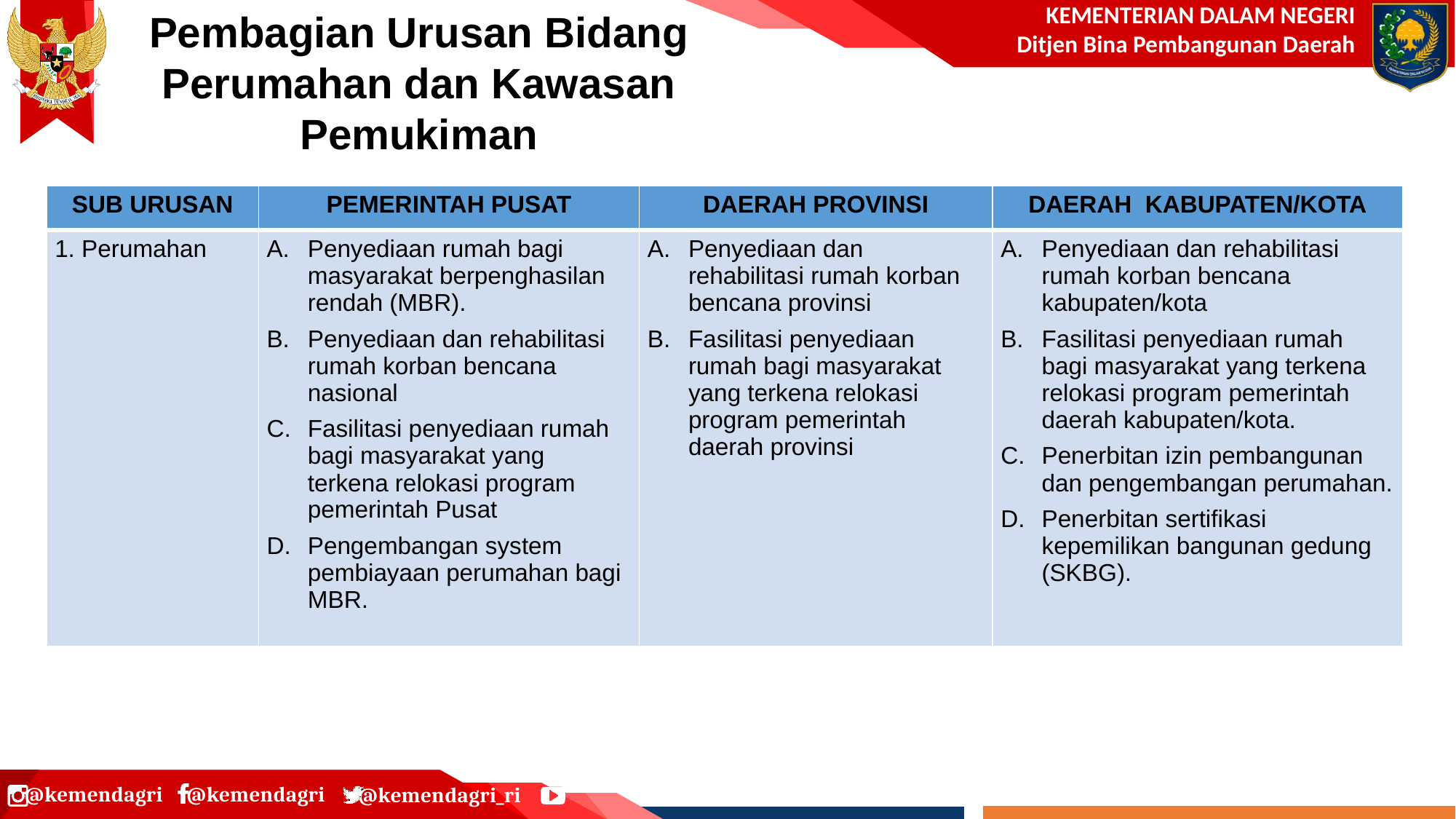

Pembagian Urusan Bidang Perumahan dan Kawasan Pemukiman
| SUB URUSAN | PEMERINTAH PUSAT | DAERAH PROVINSI | DAERAH KABUPATEN/KOTA |
| --- | --- | --- | --- |
| 1. Perumahan | Penyediaan rumah bagi masyarakat berpenghasilan rendah (MBR). Penyediaan dan rehabilitasi rumah korban bencana nasional Fasilitasi penyediaan rumah bagi masyarakat yang terkena relokasi program pemerintah Pusat Pengembangan system pembiayaan perumahan bagi MBR. | Penyediaan dan rehabilitasi rumah korban bencana provinsi Fasilitasi penyediaan rumah bagi masyarakat yang terkena relokasi program pemerintah daerah provinsi | Penyediaan dan rehabilitasi rumah korban bencana kabupaten/kota Fasilitasi penyediaan rumah bagi masyarakat yang terkena relokasi program pemerintah daerah kabupaten/kota. Penerbitan izin pembangunan dan pengembangan perumahan. Penerbitan sertifikasi kepemilikan bangunan gedung (SKBG). |